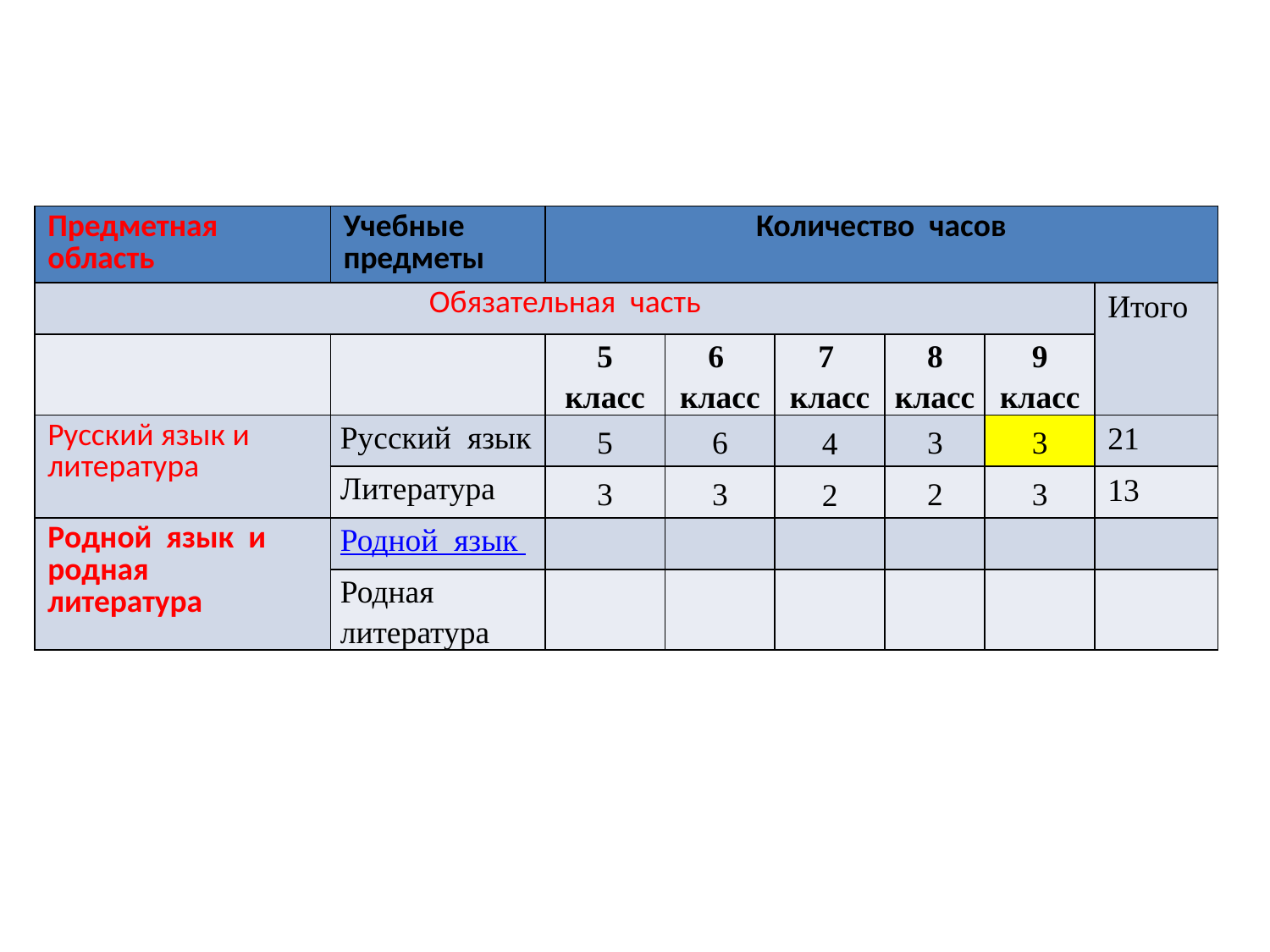

#
| Предметная область | Учебные предметы | Количество часов |  |  |  |  |  |
| --- | --- | --- | --- | --- | --- | --- | --- |
| Обязательная часть |  |  |  |  |  |  | Итого |
|  |  | 5 класс | 6 класс | 7 класс | 8 класс | 9 класс |  |
| Русский язык и литература | Русский язык | 5 | 6 | 4 | 3 | 3 | 21 |
|  | Литература | 3 | 3 | 2 | 2 | 3 | 13 |
| Родной язык и родная литература | Родной язык |  |  |  |  |  |  |
|  | Родная литература |  |  |  |  |  |  |